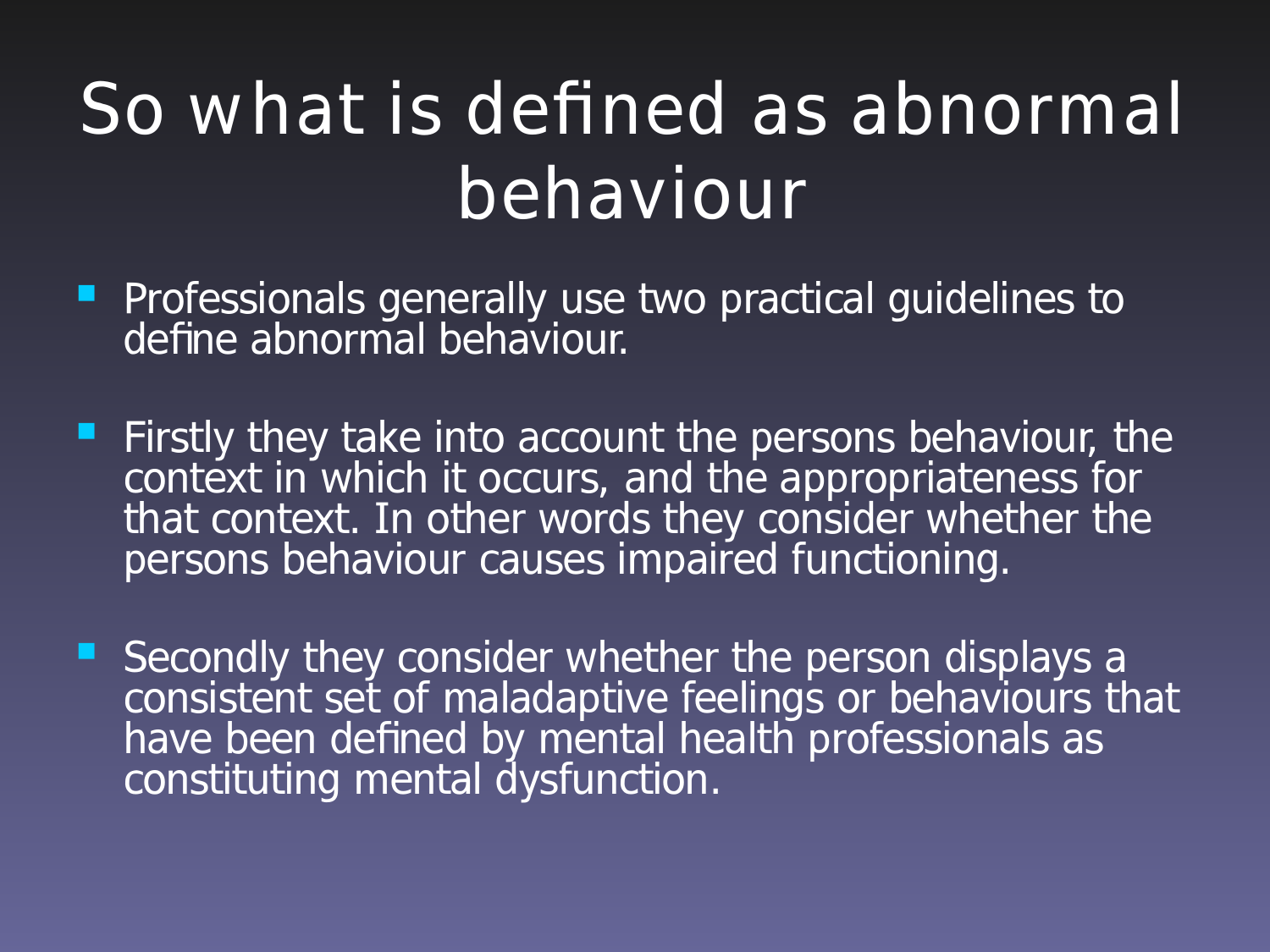

# So what is defined as abnormal behaviour
Professionals generally use two practical guidelines to define abnormal behaviour.

Firstly they take into account the persons behaviour, the context in which it occurs, and the appropriateness for that context. In other words they consider whether the persons behaviour causes impaired functioning.

Secondly they consider whether the person displays a consistent set of maladaptive feelings or behaviours that have been defined by mental health professionals as constituting mental dysfunction.